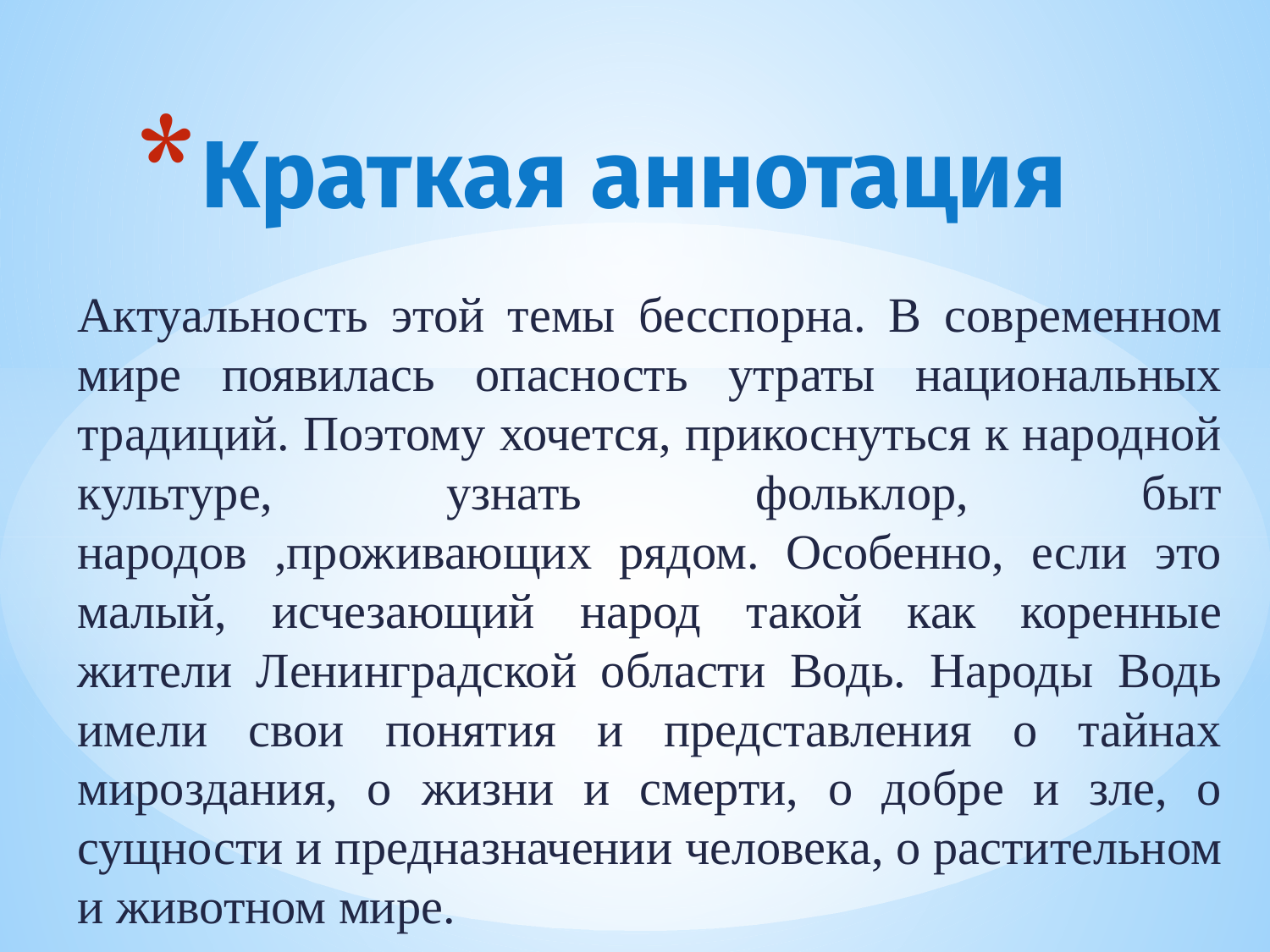

# Краткая аннотация
Актуальность этой темы бесспорна. В современном мире появилась опасность утраты национальных традиций. Поэтому хочется, прикоснуться к народной культуре, узнать фольклор, быт народов ,проживающих рядом. Особенно, если это малый, исчезающий народ такой как коренные жители Ленинградской области Водь. Народы Водь имели свои понятия и представления о тайнах мироздания, о жизни и смерти, о добре и зле, о сущности и предназначении человека, о растительном и животном мире.